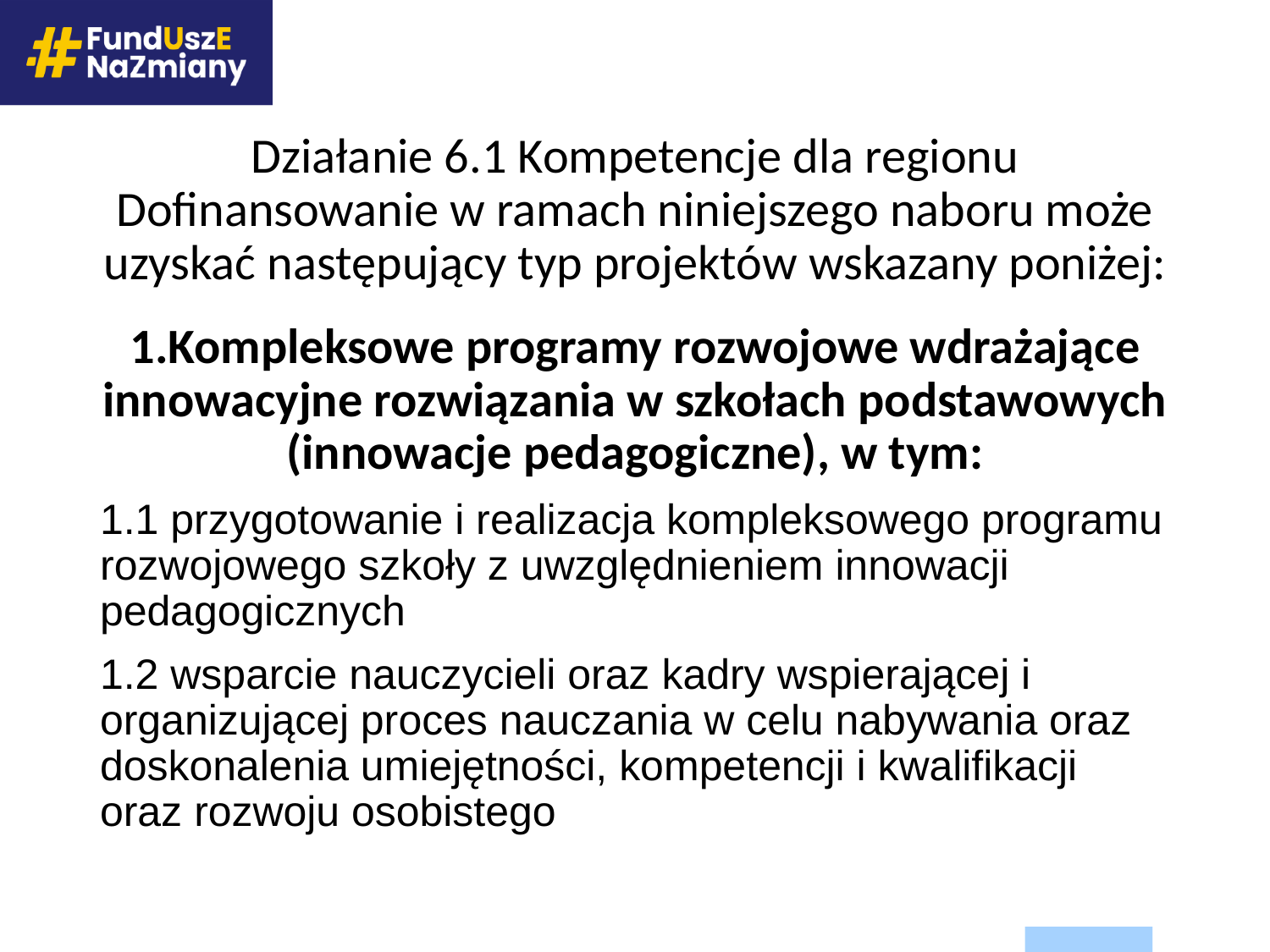

# Działanie 6.1 Kompetencje dla regionu Dofinansowanie w ramach niniejszego naboru może uzyskać następujący typ projektów wskazany poniżej:
1.Kompleksowe programy rozwojowe wdrażające innowacyjne rozwiązania w szkołach podstawowych (innowacje pedagogiczne), w tym:
1.1 przygotowanie i realizacja kompleksowego programu rozwojowego szkoły z uwzględnieniem innowacji pedagogicznych
1.2 wsparcie nauczycieli oraz kadry wspierającej i organizującej proces nauczania w celu nabywania oraz doskonalenia umiejętności, kompetencji i kwalifikacji oraz rozwoju osobistego